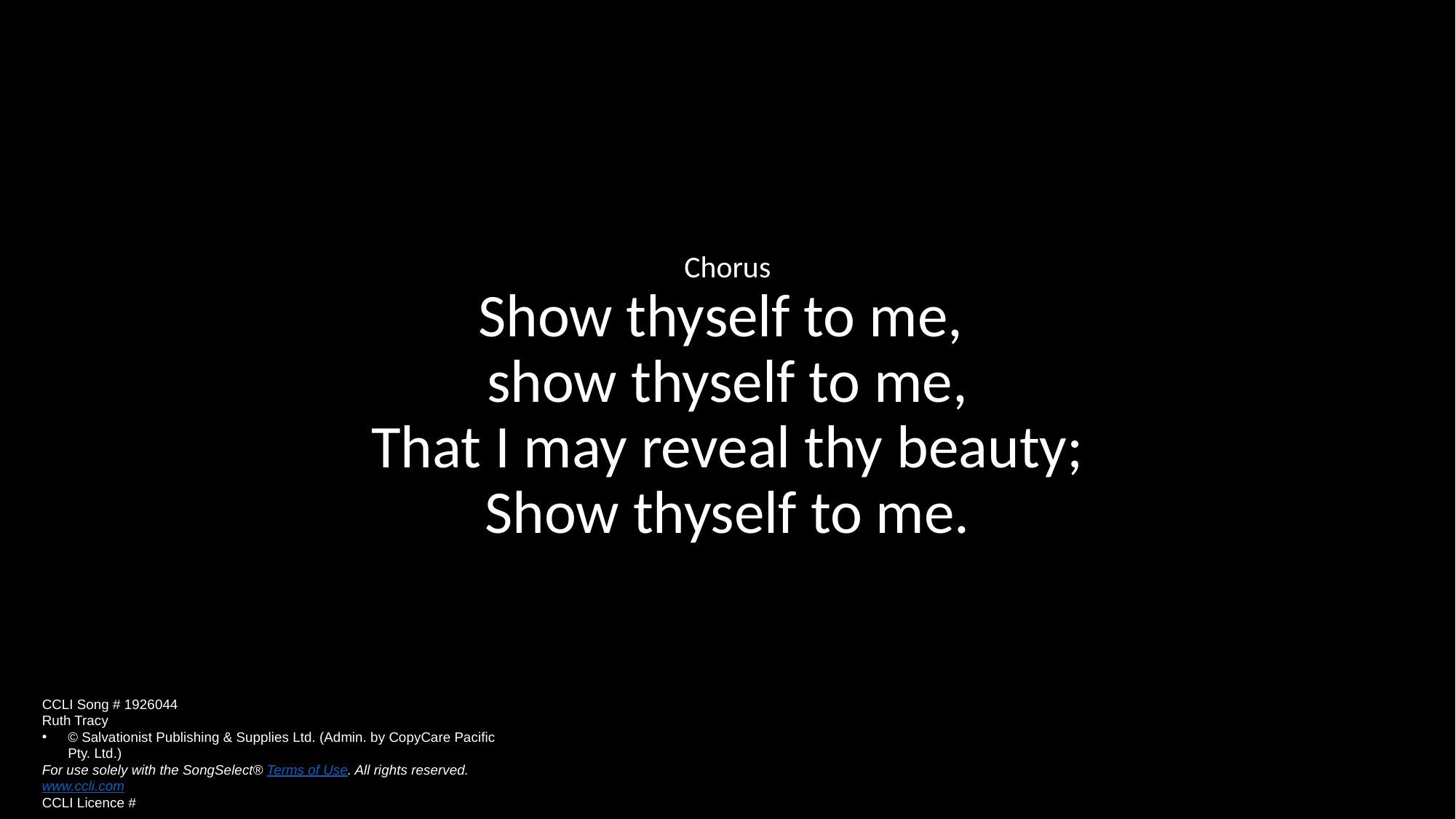

Chorus
Show thyself to me,
show thyself to me,
That I may reveal thy beauty;
Show thyself to me.
CCLI Song # 1926044
Ruth Tracy
© Salvationist Publishing & Supplies Ltd. (Admin. by CopyCare Pacific Pty. Ltd.)
For use solely with the SongSelect® Terms of Use. All rights reserved. www.ccli.com
CCLI Licence #